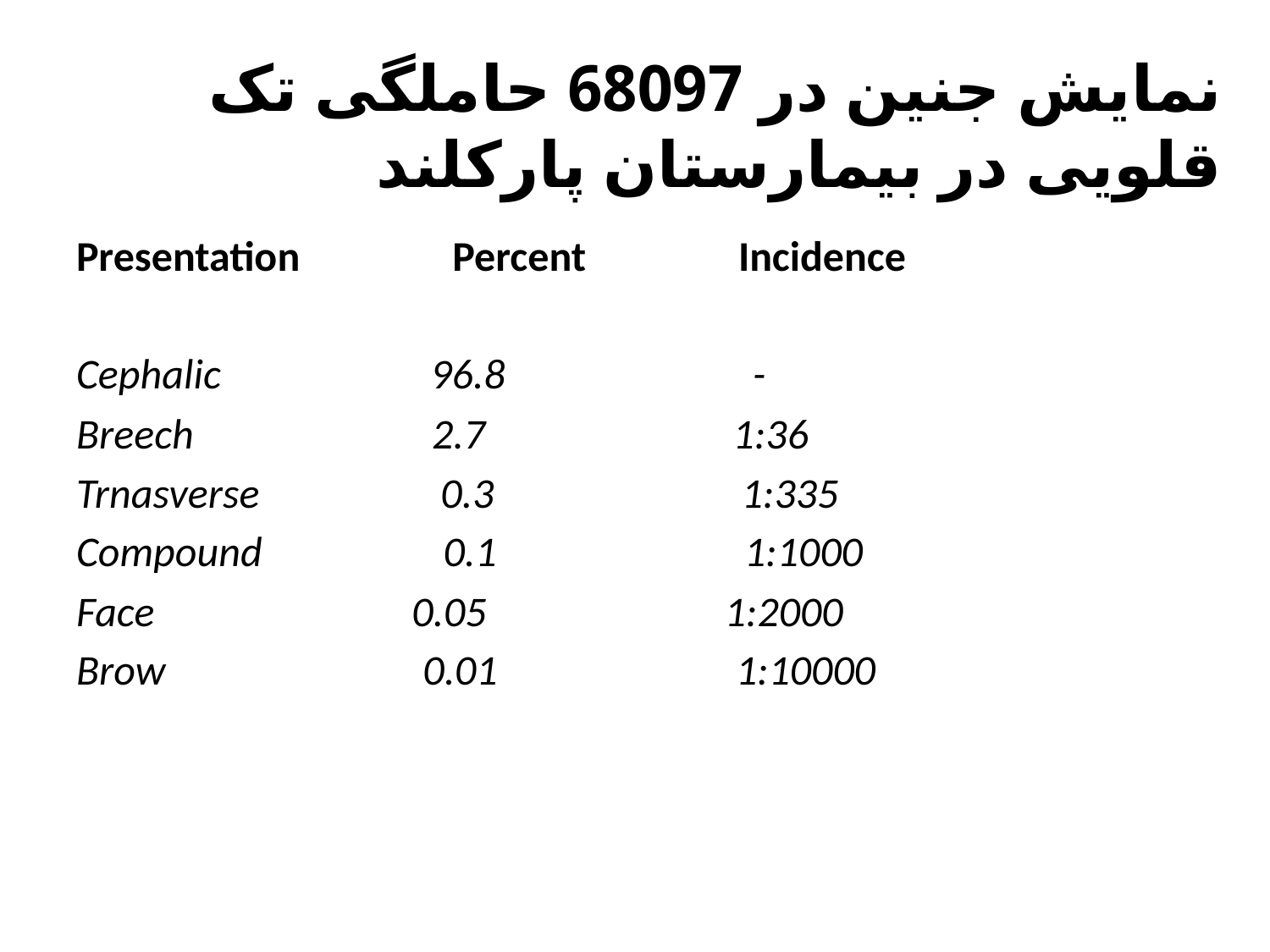

# نمایش جنین در 68097 حاملگی تک قلویی در بیمارستان پارکلند
Presentation                Percent                Incidence

Cephalic                      96.8                          -
Breech                         2.7                          1:36
Trnasverse                   0.3                          1:335
Compound                   0.1                          1:1000
Face                           0.05                         1:2000
Brow                           0.01                         1:10000